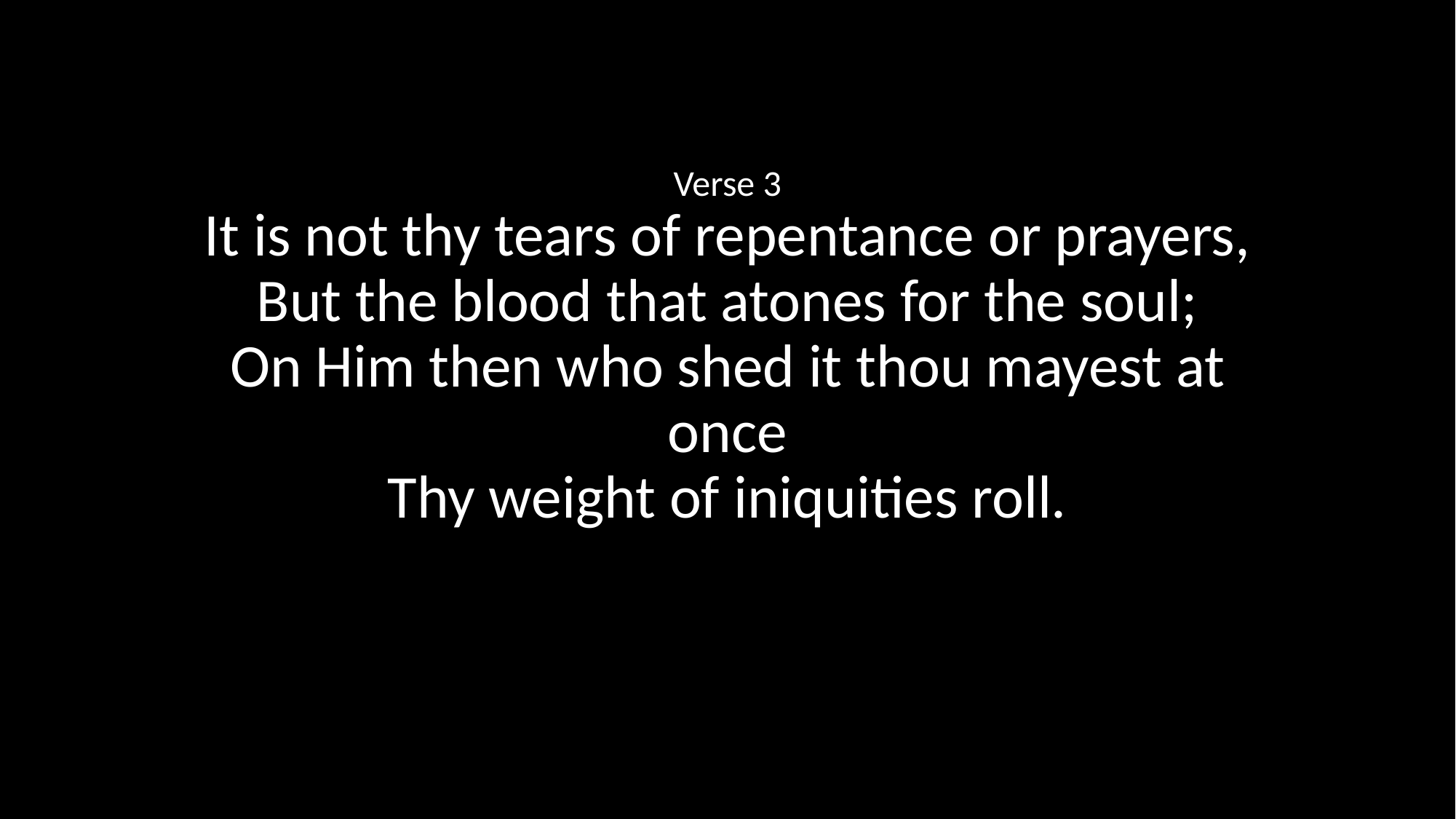

Verse 3
It is not thy tears of repentance or prayers,
But the blood that atones for the soul;
On Him then who shed it thou mayest at once
Thy weight of iniquities roll.